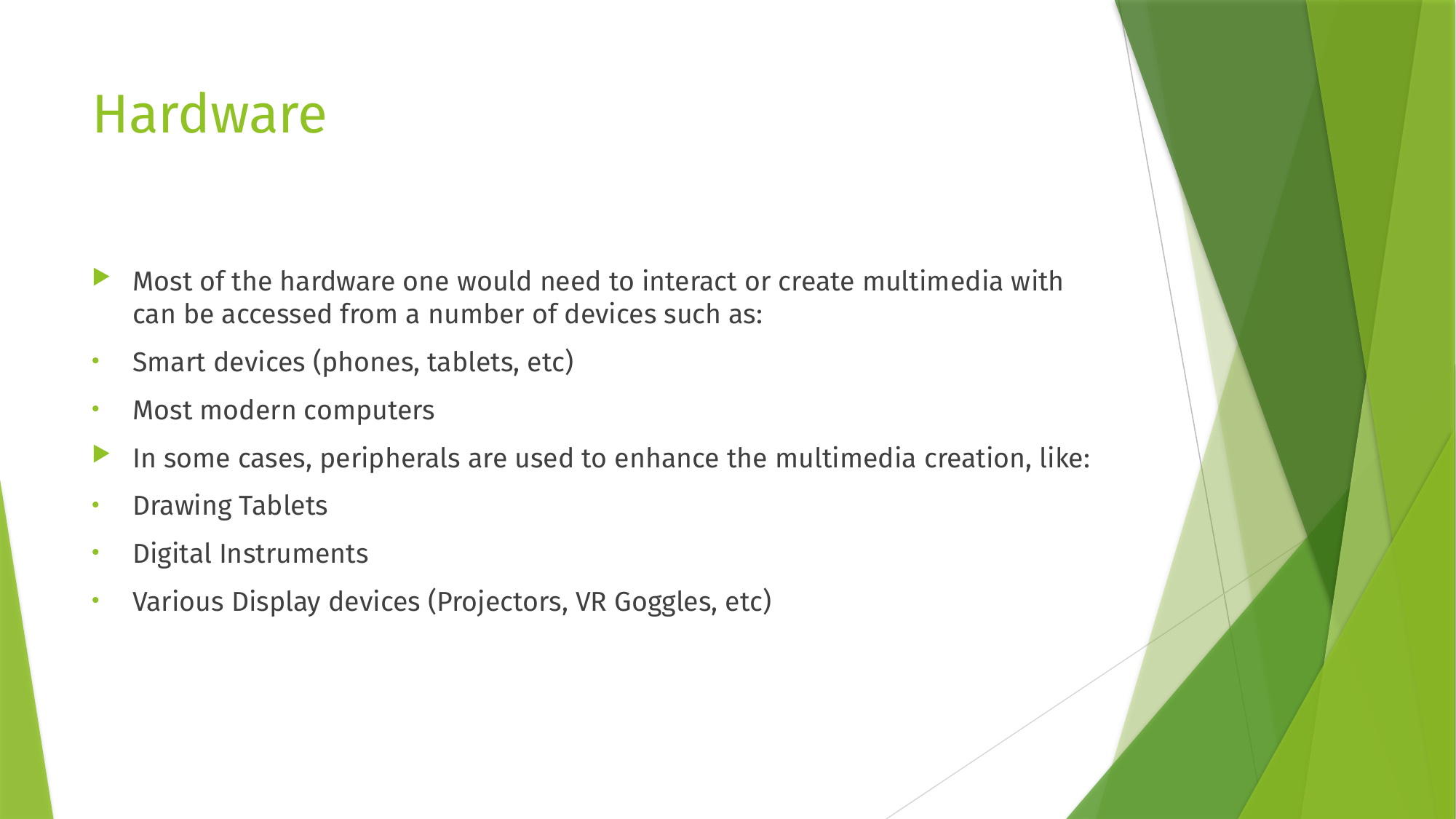

# Hardware
Most of the hardware one would need to interact or create multimedia with can be accessed from a number of devices such as:
Smart devices (phones, tablets, etc)
Most modern computers
In some cases, peripherals are used to enhance the multimedia creation, like:
Drawing Tablets
Digital Instruments
Various Display devices (Projectors, VR Goggles, etc)